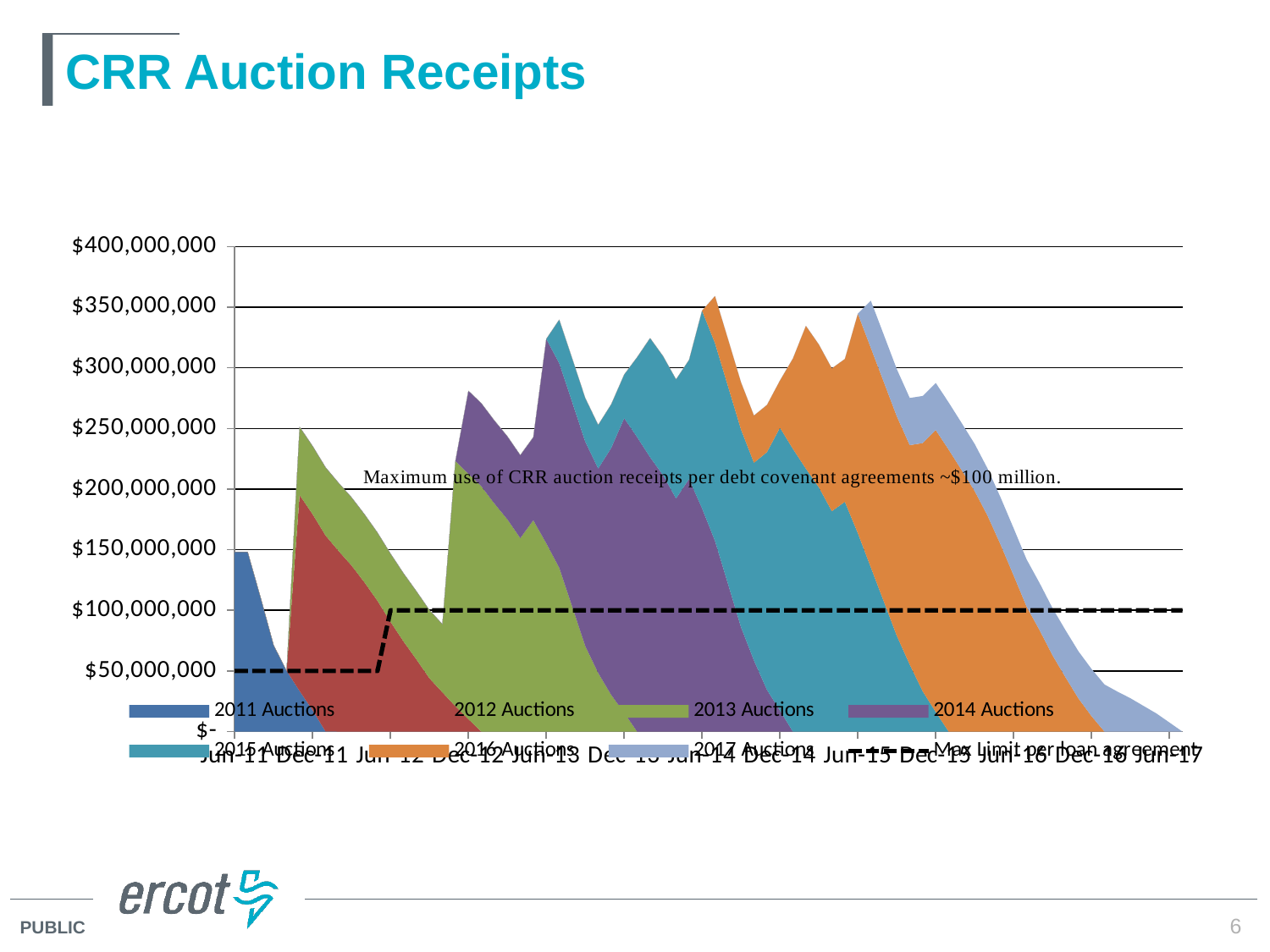

# CRR Auction Receipts

### Chart

| Category | 2011 Auctions | 2012 Auctions | 2013 Auctions | 2014 Auctions | 2015 Auctions | 2016 Auctions | 2017 Auctions | Max Limit per loan agreement |
|---|---|---|---|---|---|---|---|---|
| 40695 | 148162180.69 | 0.0 | 0.0 | 0.0 | 0.0 | 0.0 | 0.0 | 50000000.0 |
| 40725 | 148162180.69 | 0.0 | 0.0 | 0.0 | 0.0 | 0.0 | 0.0 | 50000000.0 |
| 40756 | 110394131.02 | 0.0 | 0.0 | 0.0 | 0.0 | 0.0 | 0.0 | 50000000.0 |
| 40787 | 71183135.32 | 0.0 | 0.0 | 0.0 | 0.0 | 0.0 | 0.0 | 50000000.0 |
| 40817 | 50109860.099999994 | 0.0 | 0.0 | 0.0 | 0.0 | 0.0 | 0.0 | 50000000.0 |
| 40848 | 33451884.28999999 | 161664302.78 | 56210451.21 | 0.0 | 0.0 | 0.0 | 0.0 | 50000000.0 |
| 40878 | 17676384.87999999 | 161664302.78 | 56210451.21 | 0.0 | 0.0 | 0.0 | 0.0 | 50000000.0 |
| 40909 | 55906.23999999091 | 161664302.78 | 56210451.21 | 0.0 | 0.0 | 0.0 | 0.0 | 50000000.0 |
| 40940 | 28089.819999990912 | 148953728.23 | 56210451.21 | 0.0 | 0.0 | 0.0 | 0.0 | 50000000.0 |
| 40969 | 0.0 | 136985531.85 | 56210451.21 | 0.0 | 0.0 | 0.0 | 0.0 | 50000000.0 |
| 41000 | 0.0 | 123031846.86 | 56210451.21 | 0.0 | 0.0 | 0.0 | 0.0 | 50000000.0 |
| 41030 | 0.0 | 107820186.42 | 56210451.21 | 0.0 | 0.0 | 0.0 | 0.0 | 50000000.0 |
| 41061 | 0.0 | 90574376.87 | 56207552.45 | 0.0 | 0.0 | 0.0 | 0.0 | 100000000.0 |
| 41091 | 0.0 | 74408453.04 | 56207552.45 | 0.0 | 0.0 | 0.0 | 0.0 | 100000000.0 |
| 41122 | 0.0 | 59479593.03000001 | 56207552.45 | 0.0 | 0.0 | 0.0 | 0.0 | 100000000.0 |
| 41153 | 0.0 | 43964804.56000001 | 56207552.45 | 0.0 | 0.0 | 0.0 | 0.0 | 100000000.0 |
| 41183 | 0.0 | 32397724.83000001 | 56207552.45 | 0.0 | 0.0 | 0.0 | 0.0 | 100000000.0 |
| 41214 | 0.0 | 20892628.60000001 | 202334152.13 | 0.0 | 0.0 | 0.0 | 0.0 | 100000000.0 |
| 41244 | 0.0 | 10264843.340000007 | 202334152.13 | 68494028.28 | 0.0 | 0.0 | 0.0 | 100000000.0 |
| 41275 | 0.0 | 0.0 | 202334152.13 | 68494028.28 | 0.0 | 0.0 | 0.0 | 100000000.0 |
| 41306 | 0.0 | 0.0 | 188156936.84 | 68494028.28 | 0.0 | 0.0 | 0.0 | 100000000.0 |
| 41334 | 0.0 | 0.0 | 175079475.13 | 68494028.28 | 0.0 | 0.0 | 0.0 | 100000000.0 |
| 41365 | 0.0 | 0.0 | 159538841.26 | 68494028.28 | 0.0 | 0.0 | 0.0 | 100000000.0 |
| 41395 | 0.0 | 0.0 | 174306546.39 | 68494028.28 | 0.0 | 0.0 | 0.0 | 100000000.0 |
| 41426 | 0.0 | 0.0 | 155251073.58999997 | 168645591.47 | 0.0 | 0.0 | 0.0 | 100000000.0 |
| 41456 | 0.0 | 0.0 | 135120367.17999998 | 168645591.47 | 36000485.779999994 | 0.0 | 0.0 | 100000000.0 |
| 41487 | 0.0 | 0.0 | 102977395.57999998 | 168645591.47 | 36000485.779999994 | 0.0 | 0.0 | 100000000.0 |
| 41518 | 0.0 | 0.0 | 70519187.18999998 | 168645591.47 | 36000485.779999994 | 0.0 | 0.0 | 100000000.0 |
| 41548 | 0.0 | 0.0 | 48323150.41999999 | 168645591.47 | 36000485.779999994 | 0.0 | 0.0 | 100000000.0 |
| 41579 | 0.0 | 0.0 | 30257654.919999987 | 203684726.75 | 36000485.779999994 | 0.0 | 0.0 | 100000000.0 |
| 41609 | 0.0 | 0.0 | 15564276.659999987 | 242940183.82 | 36000485.779999994 | 0.0 | 0.0 | 100000000.0 |
| 41640 | 0.0 | 0.0 | 0.0 | 242940183.82 | 65826066.98 | 0.0 | 0.0 | 100000000.0 |
| 41671 | 0.0 | 0.0 | 0.0 | 226369309.44 | 98207744.13 | 0.0 | 0.0 | 100000000.0 |
| 41699 | 0.0 | 0.0 | 0.0 | 211441540.48 | 98207744.13 | 0.0 | 0.0 | 100000000.0 |
| 41730 | 0.0 | 0.0 | 0.0 | 192326316.22 | 98207744.13 | 0.0 | 0.0 | 100000000.0 |
| 41760 | 0.0 | 0.0 | 0.0 | 208361169.94 | 98207744.13 | 0.0 | 0.0 | 100000000.0 |
| 41791 | 0.0 | 0.0 | 0.0 | 184150672.25 | 163029250.11 | 0.0 | 0.0 | 100000000.0 |
| 41821 | 0.0 | 0.0 | 0.0 | 157267716.1 | 163029250.11 | 38947680.279999994 | 0.0 | 100000000.0 |
| 41852 | 0.0 | 0.0 | 0.0 | 121822312.87 | 163029250.11 | 38947680.279999994 | 0.0 | 100000000.0 |
| 41883 | 0.0 | 0.0 | 0.0 | 86163177.58000001 | 163029250.11 | 38947680.279999994 | 0.0 | 100000000.0 |
| 41913 | 0.0 | 0.0 | 0.0 | 58697878.94000001 | 163029250.11 | 38947680.279999994 | 0.0 | 100000000.0 |
| 41944 | 0.0 | 0.0 | 0.0 | 34466580.90000001 | 196005085.93 | 38947680.279999994 | 0.0 | 100000000.0 |
| 41974 | 0.0 | 0.0 | 0.0 | 17400487.210000012 | 233217546.64000002 | 38947680.279999994 | 0.0 | 100000000.0 |
| 42005 | 0.0 | 0.0 | 0.0 | 0.0 | 233217546.64000002 | 74512885.63 | 0.0 | 100000000.0 |
| 42036 | 0.0 | 0.0 | 0.0 | 0.0 | 216844280.06 | 117798851.85999998 | 0.0 | 100000000.0 |
| 42064 | 0.0 | 0.0 | 0.0 | 0.0 | 201450136.15 | 117798851.85999998 | 0.0 | 100000000.0 |
| 42095 | 0.0 | 0.0 | 0.0 | 0.0 | 181778389.86 | 117798851.85999998 | 0.0 | 100000000.0 |
| 42125 | 0.0 | 0.0 | 0.0 | 0.0 | 189537759.5 | 117798851.85999998 | 0.0 | 100000000.0 |
| 42156 | 0.0 | 0.0 | 0.0 | 0.0 | 163649598.25 | 181033785.1 | 0.0 | 100000000.0 |
| 42186 | 0.0 | 0.0 | 0.0 | 0.0 | 135527069.9 | 181033785.1 | 38849426.18 | 100000000.0 |
| 42217 | 0.0 | 0.0 | 0.0 | 0.0 | 107340431.86 | 181033785.1 | 38849426.18 | 100000000.0 |
| 42248 | 0.0 | 0.0 | 0.0 | 0.0 | 79036698.56 | 181033785.1 | 38849426.18 | 100000000.0 |
| 42278 | 0.0 | 0.0 | 0.0 | 0.0 | 55264779.660000004 | 181033785.1 | 38849426.18 | 100000000.0 |
| 42309 | 0.0 | 0.0 | 0.0 | 0.0 | 33160054.480000004 | 204824696.79 | 38849426.18 | 100000000.0 |
| 42339 | 0.0 | 0.0 | 0.0 | 0.0 | 16137854.680000007 | 232546428.44 | 38849426.18 | 100000000.0 |
| 42370 | 0.0 | 0.0 | 0.0 | 0.0 | 0.0 | 232546428.44 | 38849426.18 | 100000000.0 |
| 42401 | 0.0 | 0.0 | 0.0 | 0.0 | 0.0 | 215581172.91 | 38849426.18 | 100000000.0 |
| 42430 | 0.0 | 0.0 | 0.0 | 0.0 | 0.0 | 198359548.03 | 38849426.18 | 100000000.0 |
| 42461 | 0.0 | 0.0 | 0.0 | 0.0 | 0.0 | 177984511.22 | 38849426.18 | 100000000.0 |
| 42491 | 0.0 | 0.0 | 0.0 | 0.0 | 0.0 | 154123944.75 | 38849426.18 | 100000000.0 |
| 42522 | 0.0 | 0.0 | 0.0 | 0.0 | 0.0 | 128777663.45 | 38849426.18 | 100000000.0 |
| 42552 | 0.0 | 0.0 | 0.0 | 0.0 | 0.0 | 103137529.38 | 38849426.18 | 100000000.0 |
| 42583 | 0.0 | 0.0 | 0.0 | 0.0 | 0.0 | 83629326.94999999 | 38849426.18 | 100000000.0 |
| 42614 | 0.0 | 0.0 | 0.0 | 0.0 | 0.0 | 62844368.01999999 | 38849426.18 | 100000000.0 |
| 42644 | 0.0 | 0.0 | 0.0 | 0.0 | 0.0 | 44714990.90999999 | 38849426.18 | 100000000.0 |
| 42675 | 0.0 | 0.0 | 0.0 | 0.0 | 0.0 | 27230346.56999999 | 38849426.18 | 100000000.0 |
| 42705 | 0.0 | 0.0 | 0.0 | 0.0 | 0.0 | 12771911.939999986 | 38849426.18 | 100000000.0 |
| 42736 | 0.0 | 0.0 | 0.0 | 0.0 | 0.0 | 0.0 | 38849426.18 | 100000000.0 |
| 42767 | 0.0 | 0.0 | 0.0 | 0.0 | 0.0 | 0.0 | 32967201.4 | 100000000.0 |
| 42795 | 0.0 | 0.0 | 0.0 | 0.0 | 0.0 | 0.0 | 27450619.049999997 | 100000000.0 |
| 42826 | 0.0 | 0.0 | 0.0 | 0.0 | 0.0 | 0.0 | 21212255.849999998 | 100000000.0 |
| 42856 | 0.0 | 0.0 | 0.0 | 0.0 | 0.0 | 0.0 | 14941239.149999999 | 100000000.0 |
| 42887 | 0.0 | 0.0 | 0.0 | 0.0 | 0.0 | 0.0 | 7483941.319999998 | 100000000.0 |
| 42917 | 0.0 | 0.0 | 0.0 | 0.0 | 0.0 | 0.0 | 0.0 | 100000000.0 |
6